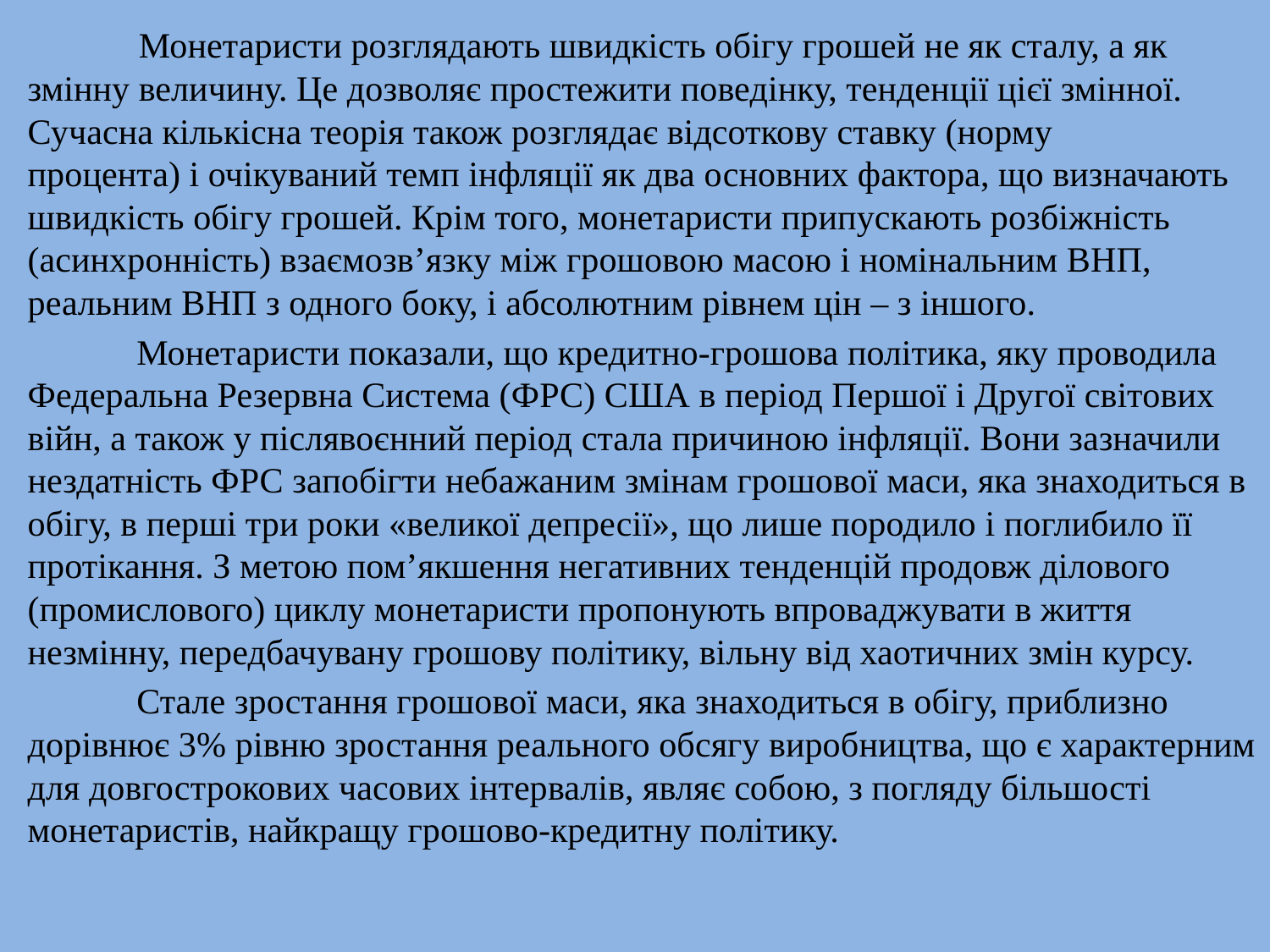

Монетаристи розглядають швидкість обігу грошей не як сталу, а як змінну величину. Це дозволяє простежити поведінку, тенденції цієї змінної. Сучасна кількісна теорія також розглядає відсоткову ставку (норму
процента) і очікуваний темп інфляції як два основних фактора, що визначають швидкість обігу грошей. Крім того, монетаристи припускають розбіжність (асинхронність) взаємозв’язку між грошовою масою і номінальним ВНП, реальним ВНП з одного боку, і абсолютним рівнем цін – з іншого.
Монетаристи показали, що кредитно-грошова політика, яку проводила Федеральна Резервна Система (ФРС) США в період Першої і Другої світових війн, а також у післявоєнний період стала причиною інфляції. Вони зазначили нездатність ФРС запобігти небажаним змінам грошової маси, яка знаходиться в обігу, в перші три роки «великої депресії», що лише породило і поглибило її протікання. З метою пом’якшення негативних тенденцій продовж ділового (промислового) циклу монетаристи пропонують впроваджувати в життя незмінну, передбачувану грошову політику, вільну від хаотичних змін курсу.
Стале зростання грошової маси, яка знаходиться в обігу, приблизно дорівнює 3% рівню зростання реального обсягу виробництва, що є характерним для довгострокових часових інтервалів, являє собою, з погляду більшості монетаристів, найкращу грошово-кредитну політику.